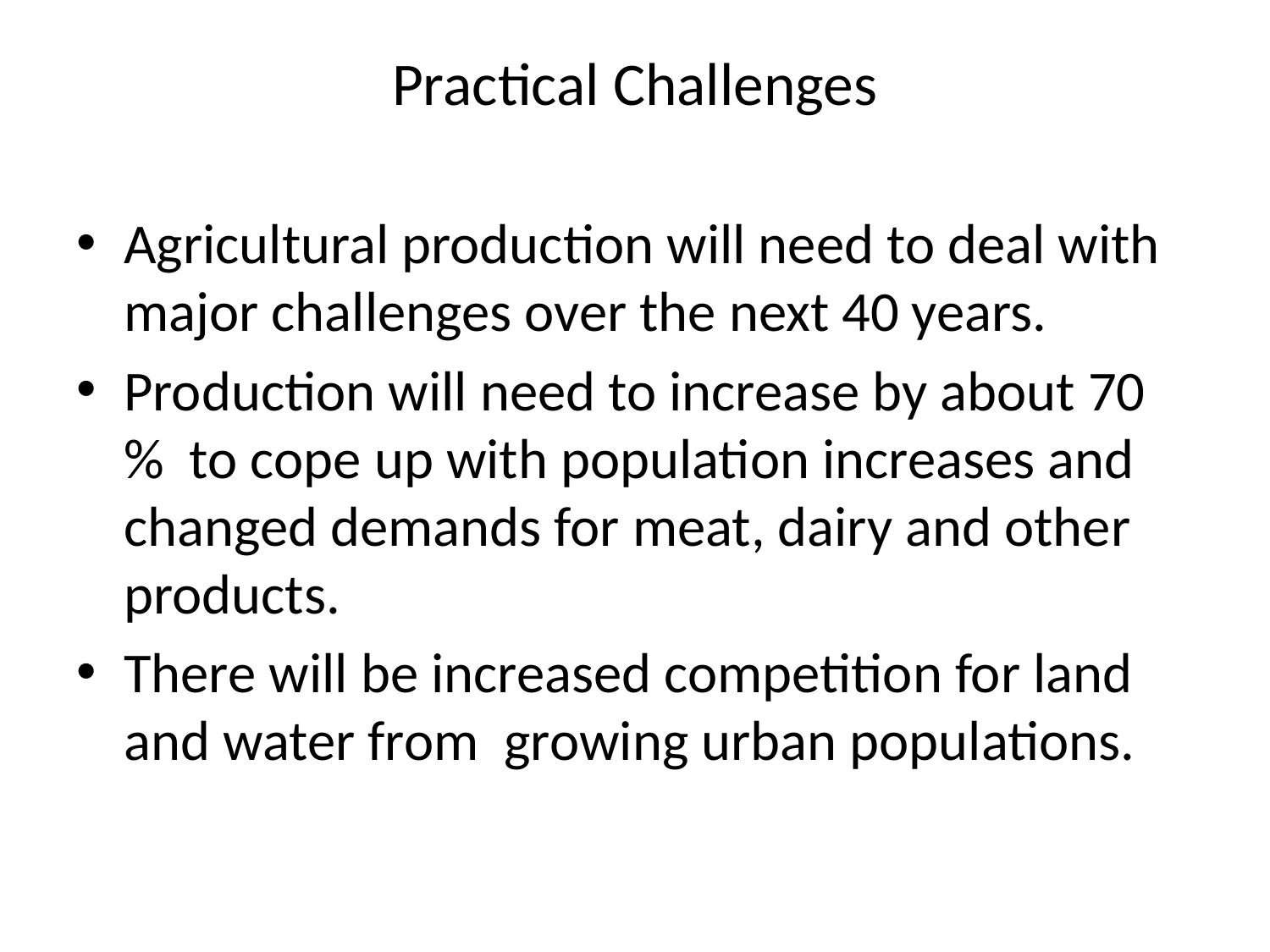

# Practical Challenges
Agricultural production will need to deal with major challenges over the next 40 years.
Production will need to increase by about 70 %  to cope up with population increases and changed demands for meat, dairy and other products.
There will be increased competition for land and water from  growing urban populations.